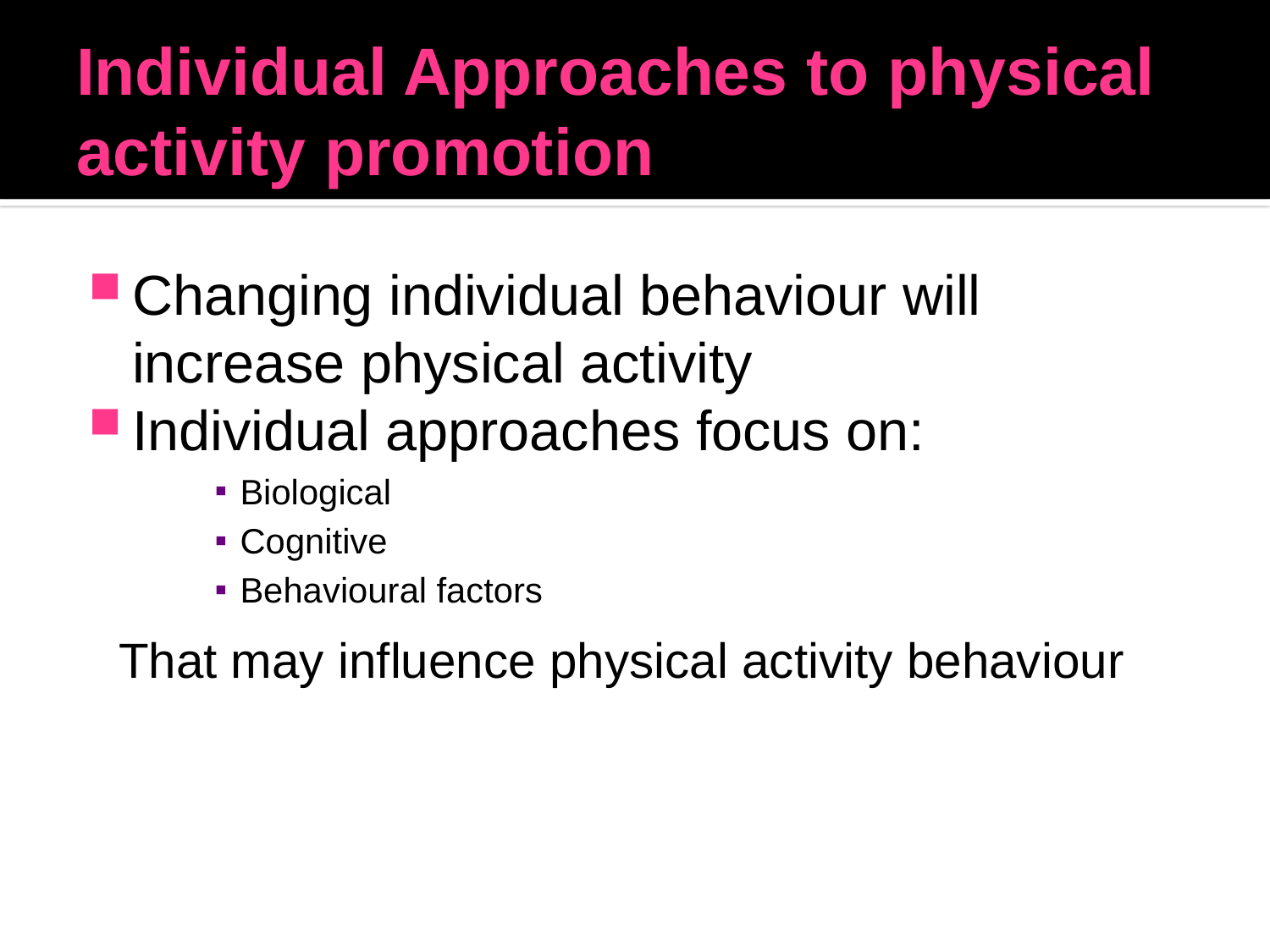

# Individual Approaches to physical activity promotion
Changing individual behaviour will increase physical activity
Individual approaches focus on:
Biological
Cognitive
Behavioural factors
	That may influence physical activity behaviour